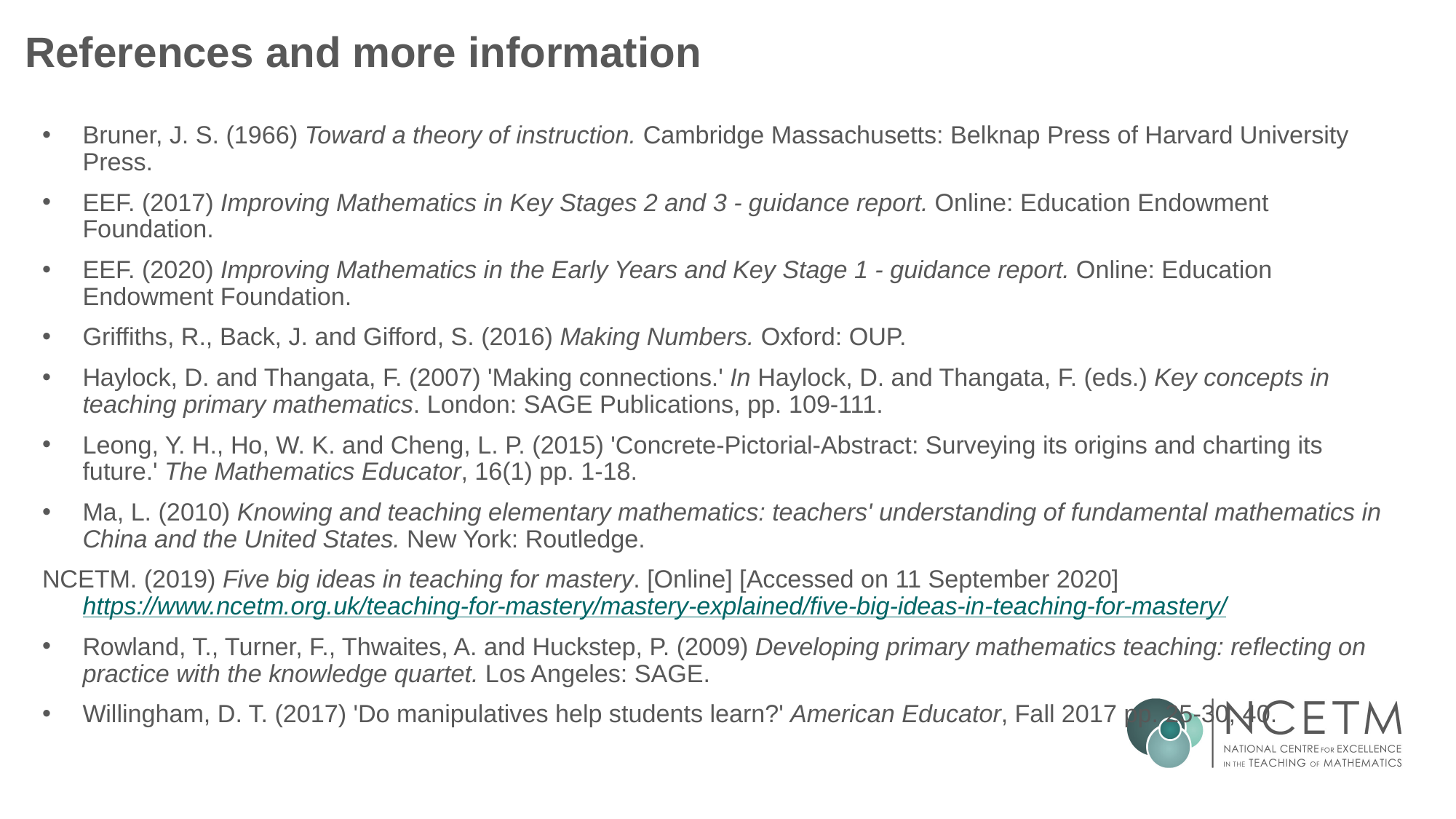

# References and more information
Bruner, J. S. (1966) Toward a theory of instruction. Cambridge Massachusetts: Belknap Press of Harvard University Press.
EEF. (2017) Improving Mathematics in Key Stages 2 and 3 - guidance report. Online: Education Endowment Foundation.
EEF. (2020) Improving Mathematics in the Early Years and Key Stage 1 - guidance report. Online: Education Endowment Foundation.
Griffiths, R., Back, J. and Gifford, S. (2016) Making Numbers. Oxford: OUP.
Haylock, D. and Thangata, F. (2007) 'Making connections.' In Haylock, D. and Thangata, F. (eds.) Key concepts in teaching primary mathematics. London: SAGE Publications, pp. 109-111.
Leong, Y. H., Ho, W. K. and Cheng, L. P. (2015) 'Concrete-Pictorial-Abstract: Surveying its origins and charting its future.' The Mathematics Educator, 16(1) pp. 1-18.
Ma, L. (2010) Knowing and teaching elementary mathematics: teachers' understanding of fundamental mathematics in China and the United States. New York: Routledge.
NCETM. (2019) Five big ideas in teaching for mastery. [Online] [Accessed on 11 September 2020] https://www.ncetm.org.uk/teaching-for-mastery/mastery-explained/five-big-ideas-in-teaching-for-mastery/
Rowland, T., Turner, F., Thwaites, A. and Huckstep, P. (2009) Developing primary mathematics teaching: reflecting on practice with the knowledge quartet. Los Angeles: SAGE.
Willingham, D. T. (2017) 'Do manipulatives help students learn?' American Educator, Fall 2017 pp. 25-30, 40.